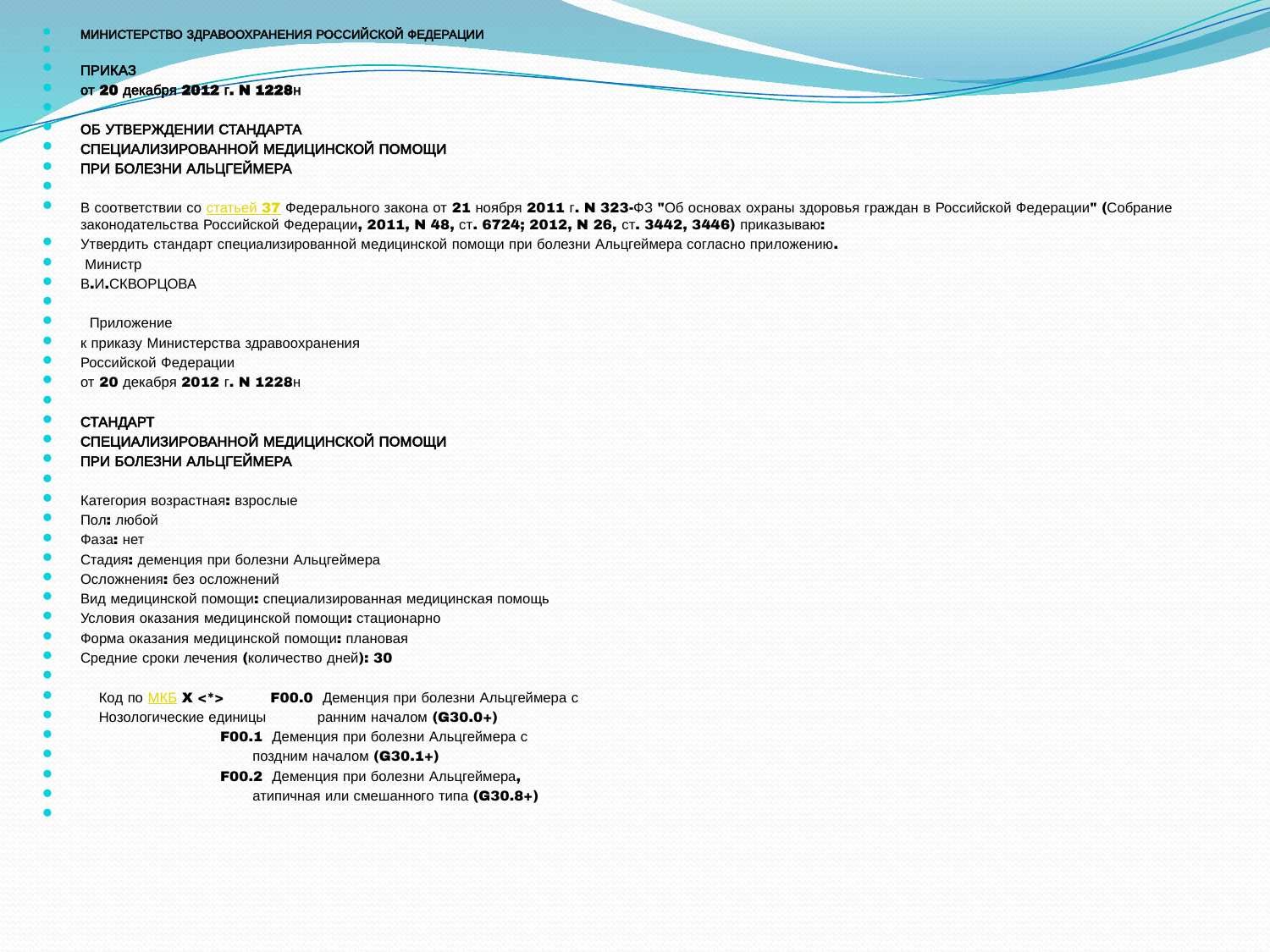

МИНИСТЕРСТВО ЗДРАВООХРАНЕНИЯ РОССИЙСКОЙ ФЕДЕРАЦИИ

ПРИКАЗ
от 20 декабря 2012 г. N 1228н

ОБ УТВЕРЖДЕНИИ СТАНДАРТА
СПЕЦИАЛИЗИРОВАННОЙ МЕДИЦИНСКОЙ ПОМОЩИ
ПРИ БОЛЕЗНИ АЛЬЦГЕЙМЕРА

В соответствии со статьей 37 Федерального закона от 21 ноября 2011 г. N 323-ФЗ "Об основах охраны здоровья граждан в Российской Федерации" (Собрание законодательства Российской Федерации, 2011, N 48, ст. 6724; 2012, N 26, ст. 3442, 3446) приказываю:
Утвердить стандарт специализированной медицинской помощи при болезни Альцгеймера согласно приложению.
 Министр
В.И.СКВОРЦОВА

  Приложение
к приказу Министерства здравоохранения
Российской Федерации
от 20 декабря 2012 г. N 1228н

СТАНДАРТ
СПЕЦИАЛИЗИРОВАННОЙ МЕДИЦИНСКОЙ ПОМОЩИ
ПРИ БОЛЕЗНИ АЛЬЦГЕЙМЕРА

Категория возрастная: взрослые
Пол: любой
Фаза: нет
Стадия: деменция при болезни Альцгеймера
Осложнения: без осложнений
Вид медицинской помощи: специализированная медицинская помощь
Условия оказания медицинской помощи: стационарно
Форма оказания медицинской помощи: плановая
Средние сроки лечения (количество дней): 30

    Код по МКБ X <*>          F00.0  Деменция при болезни Альцгеймера с
    Нозологические единицы           ранним началом (G30.0+)
                              F00.1  Деменция при болезни Альцгеймера с
                                     поздним началом (G30.1+)
                              F00.2  Деменция при болезни Альцгеймера,
                                     атипичная или смешанного типа (G30.8+)